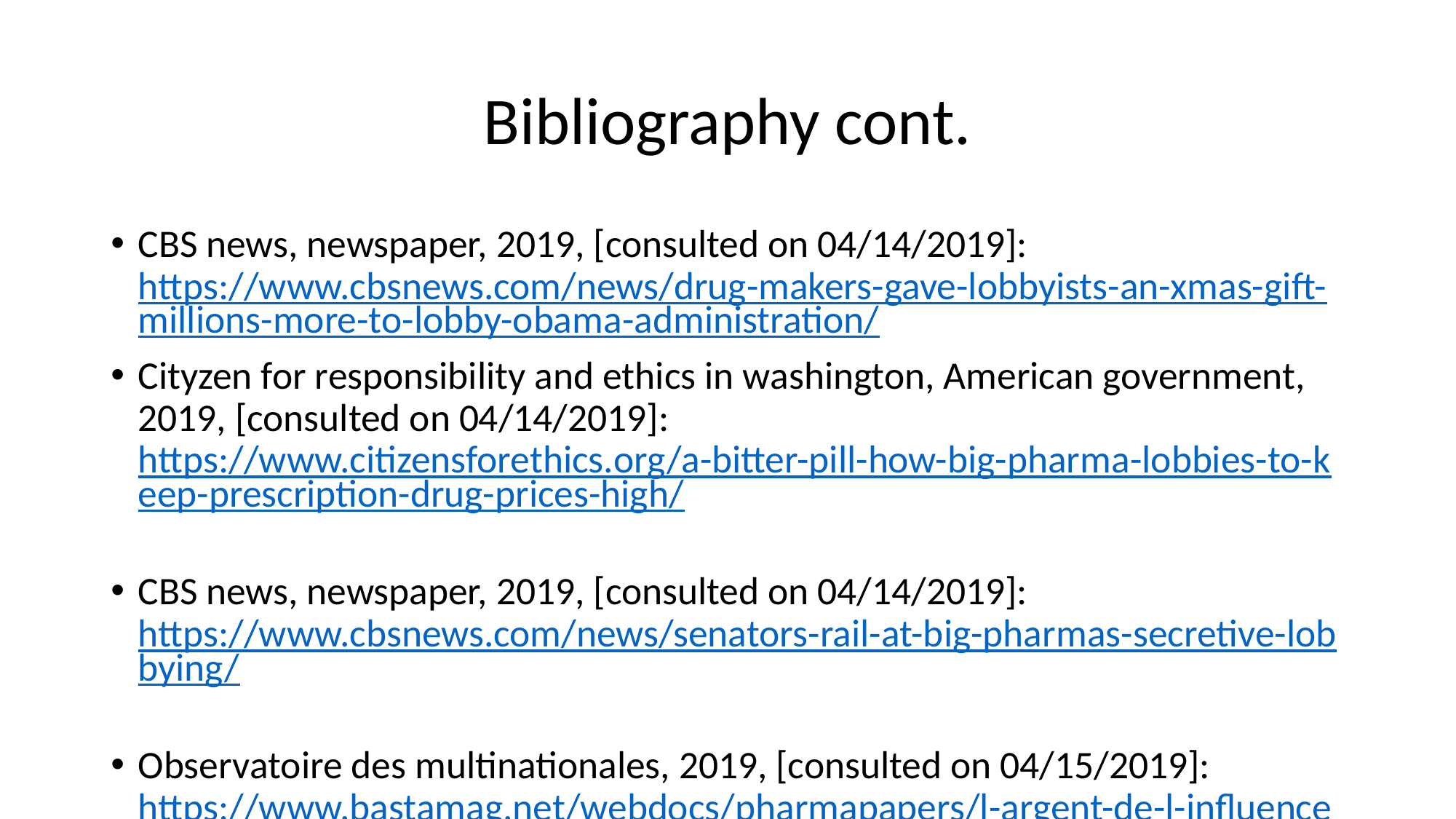

# Bibliography cont.
CBS news, newspaper, 2019, [consulted on 04/14/2019]:https://www.cbsnews.com/news/drug-makers-gave-lobbyists-an-xmas-gift-millions-more-to-lobby-obama-administration/
Cityzen for responsibility and ethics in washington, American government, 2019, [consulted on 04/14/2019]:https://www.citizensforethics.org/a-bitter-pill-how-big-pharma-lobbies-to-keep-prescription-drug-prices-high/
CBS news, newspaper, 2019, [consulted on 04/14/2019]: https://www.cbsnews.com/news/senators-rail-at-big-pharmas-secretive-lobbying/
Observatoire des multinationales, 2019, [consulted on 04/15/2019]: https://www.bastamag.net/webdocs/pharmapapers/l-argent-de-l-influence/a-paris-l-influence-ecrasante-des-labos-face-aux-associations-de-patients/